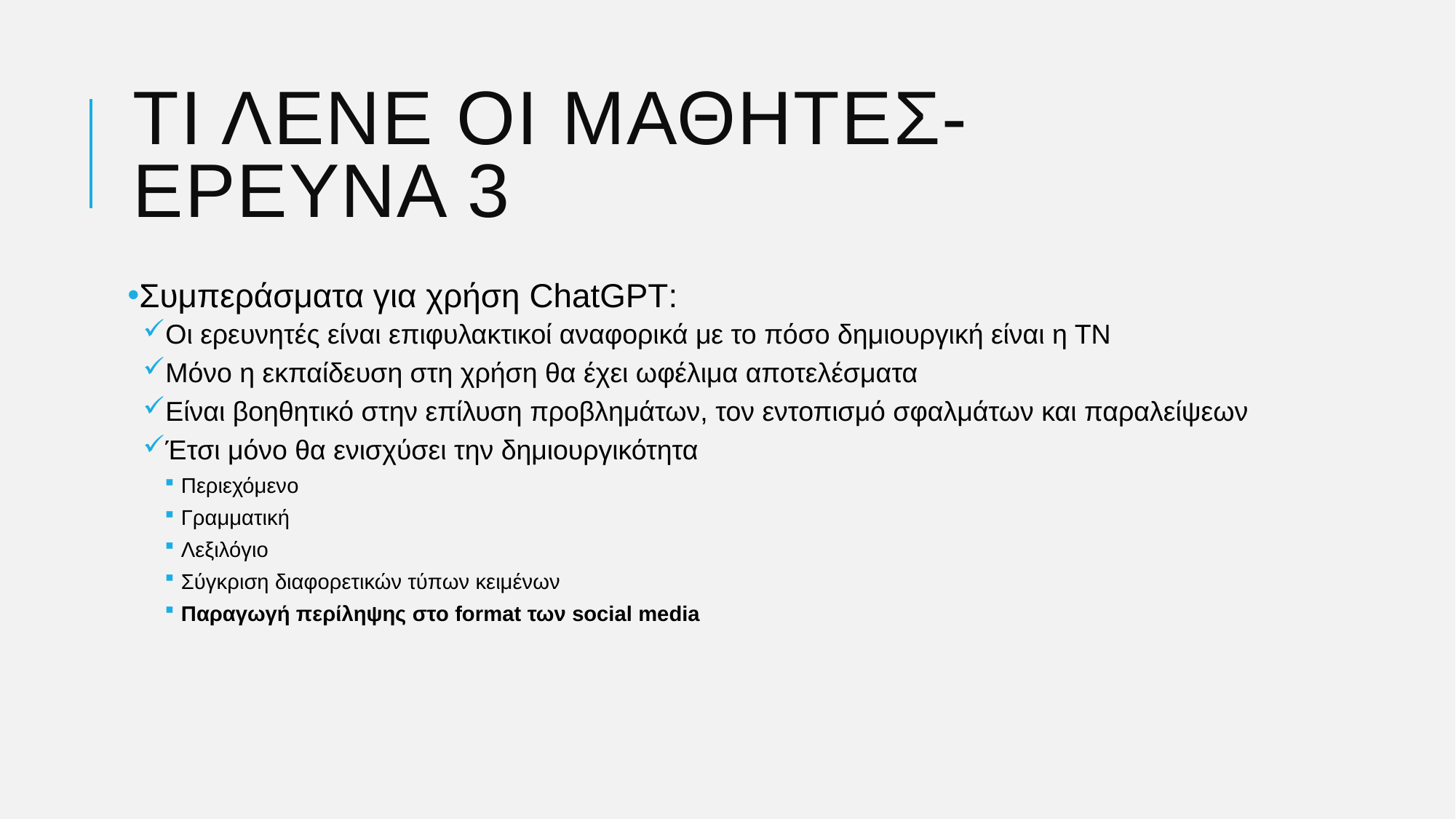

# Τι λενε οι μαθητες- ερευνα 3
Συμπεράσματα για χρήση ChatGPT:
Οι ερευνητές είναι επιφυλακτικοί αναφορικά με το πόσο δημιουργική είναι η ΤΝ
Μόνο η εκπαίδευση στη χρήση θα έχει ωφέλιμα αποτελέσματα
Είναι βοηθητικό στην επίλυση προβλημάτων, τον εντοπισμό σφαλμάτων και παραλείψεων
Έτσι μόνο θα ενισχύσει την δημιουργικότητα
Περιεχόμενο
Γραμματική
Λεξιλόγιο
Σύγκριση διαφορετικών τύπων κειμένων
Παραγωγή περίληψης στο format των social media